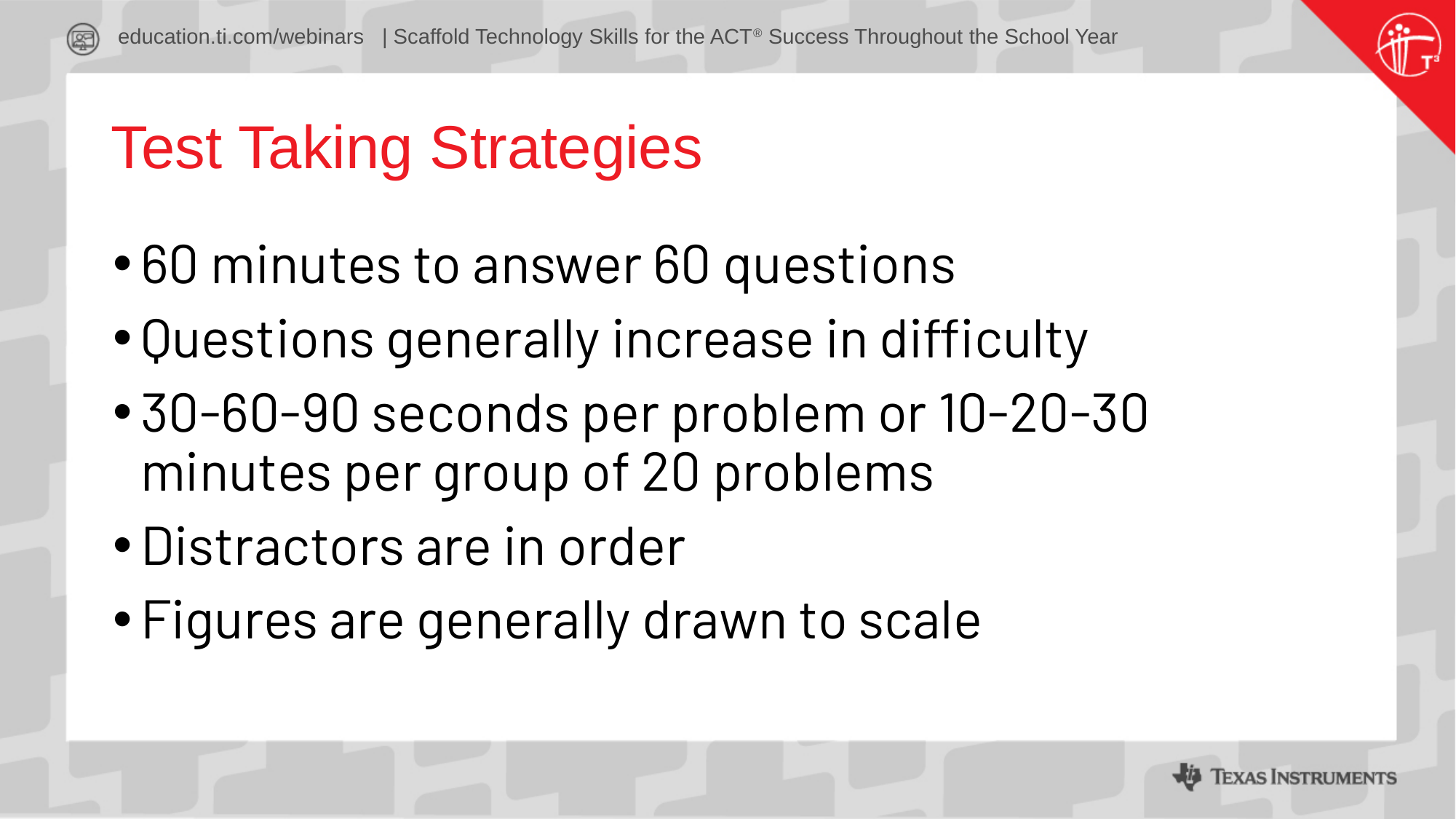

education.ti.com/webinars   | Scaffold Technology Skills for the ACT® Success Throughout the School Year
Test Taking Strategies
60 minutes to answer 60 questions
Questions generally increase in difficulty
30-60-90 seconds per problem or 10-20-30 minutes per group of 20 problems
Distractors are in order
Figures are generally drawn to scale